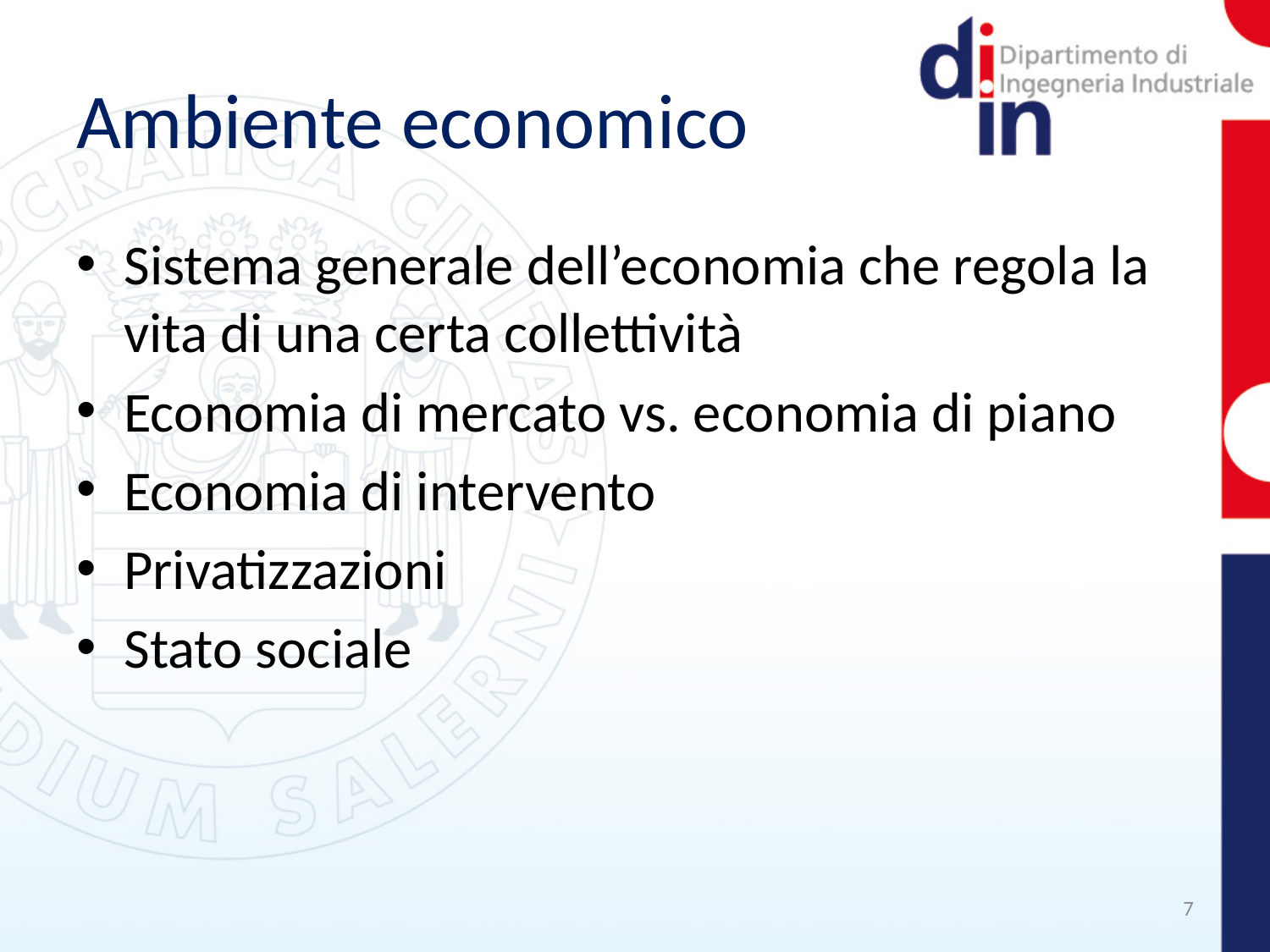

# Ambiente economico
Sistema generale dell’economia che regola la vita di una certa collettività
Economia di mercato vs. economia di piano
Economia di intervento
Privatizzazioni
Stato sociale
7